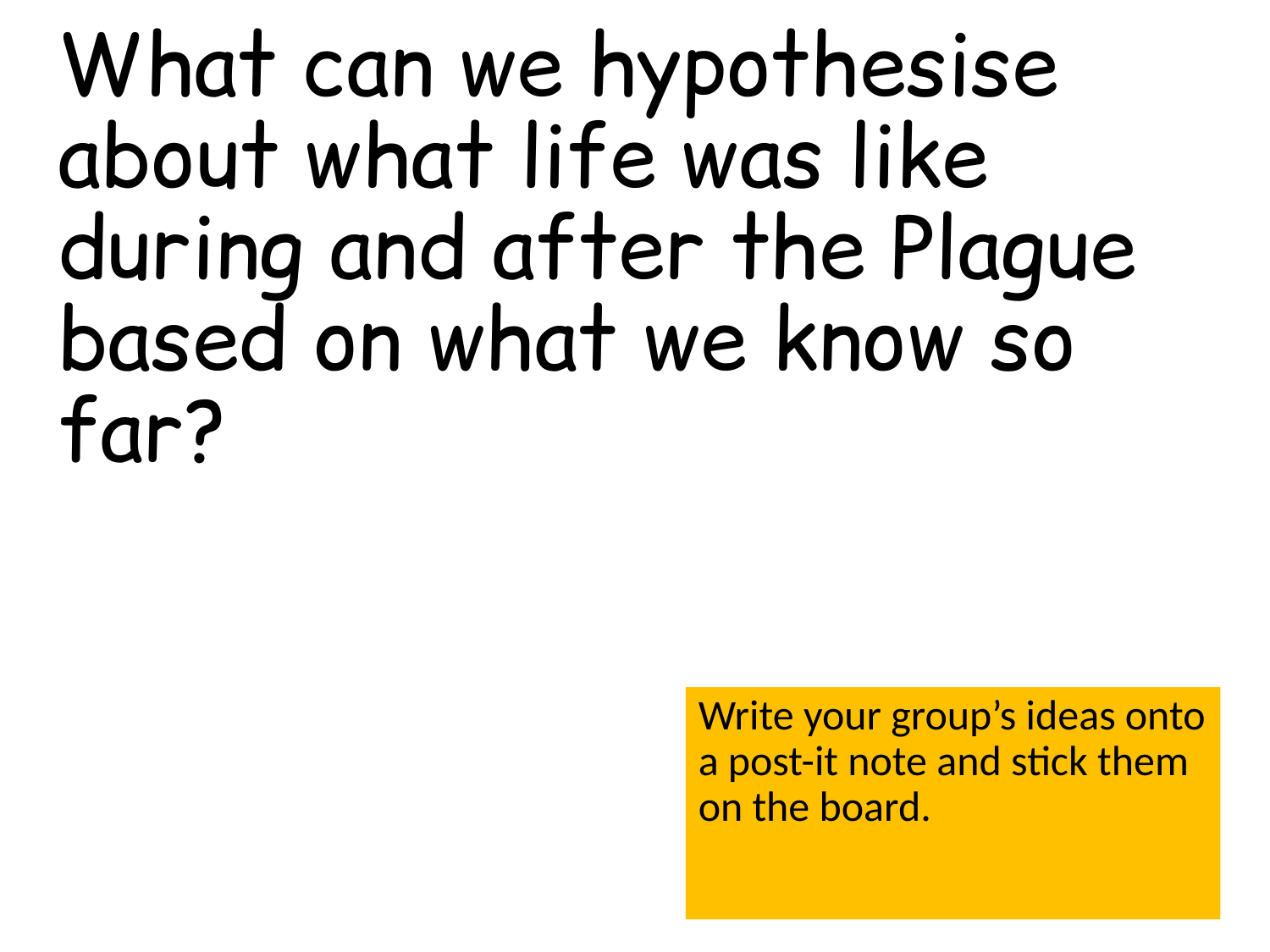

What can we hypothesise about what life was like during and after the Plague based on what we know so far?
Write your group’s ideas onto a post-it note and stick them on the board.